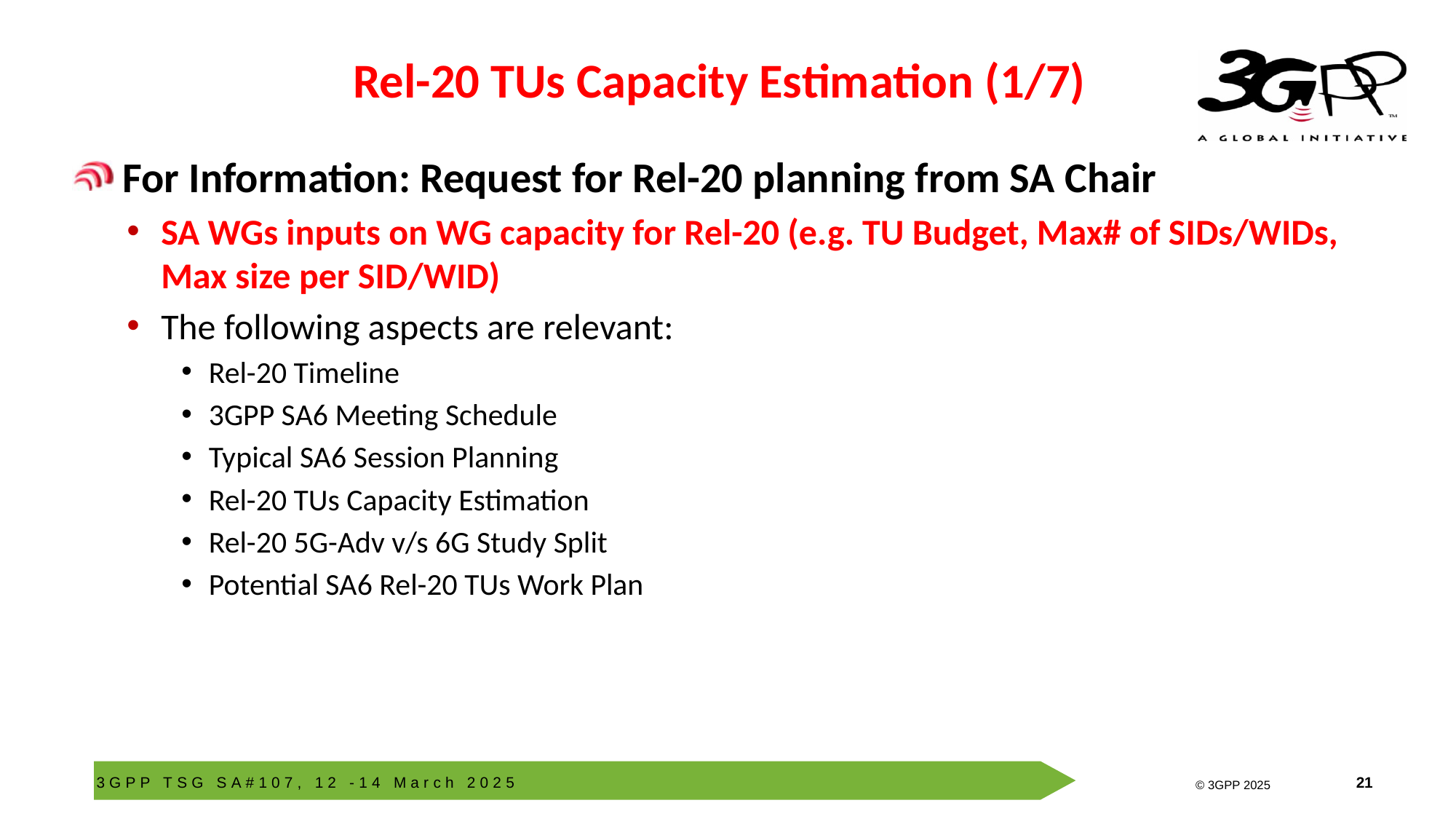

# Rel-20 TUs Capacity Estimation (1/7)
 For Information: Request for Rel-20 planning from SA Chair
SA WGs inputs on WG capacity for Rel-20 (e.g. TU Budget, Max# of SIDs/WIDs, Max size per SID/WID)
The following aspects are relevant:
Rel-20 Timeline
3GPP SA6 Meeting Schedule
Typical SA6 Session Planning
Rel-20 TUs Capacity Estimation
Rel-20 5G-Adv v/s 6G Study Split
Potential SA6 Rel-20 TUs Work Plan